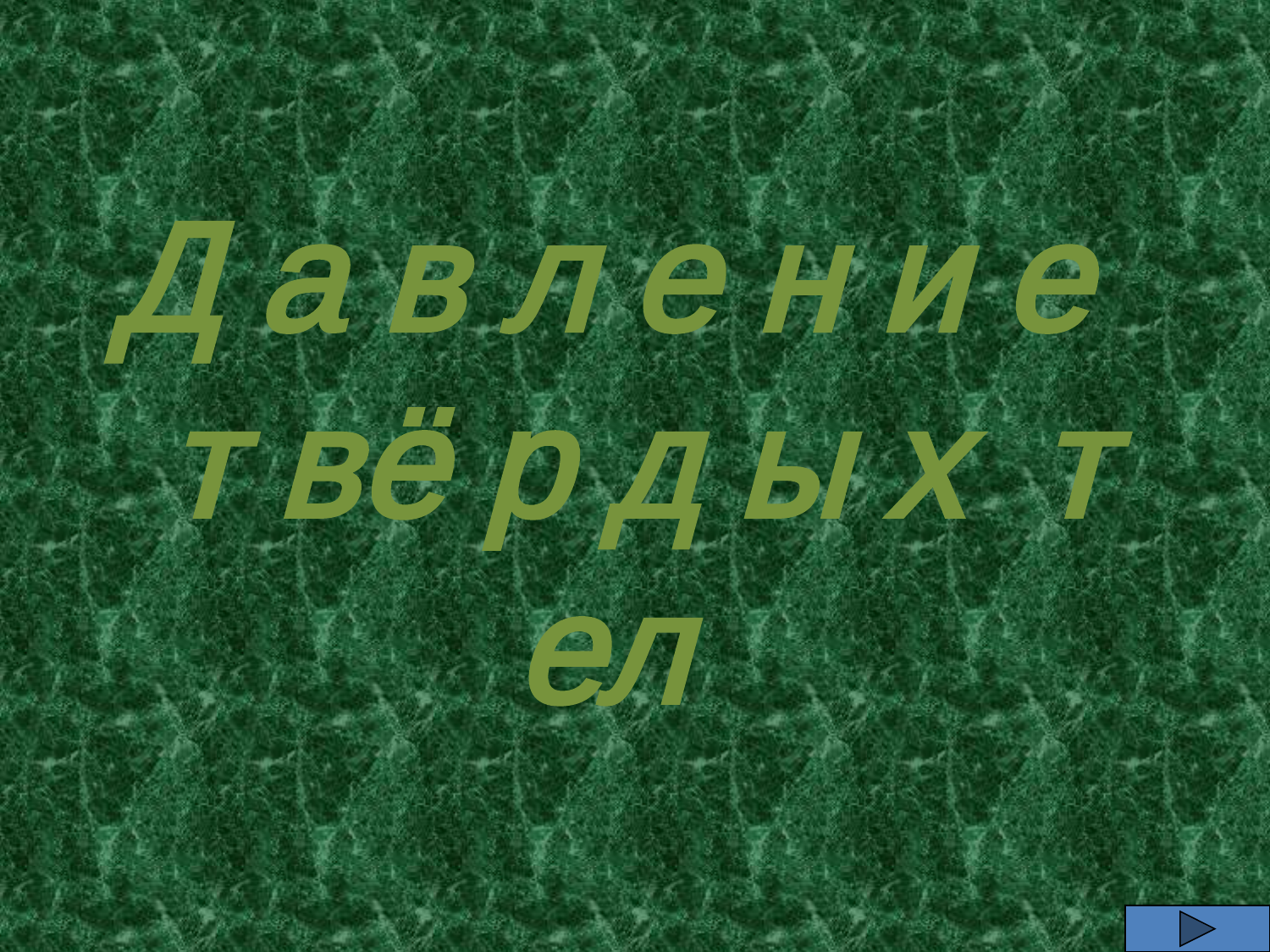

Д а в л е н и е
т вё р д ы х  т ел